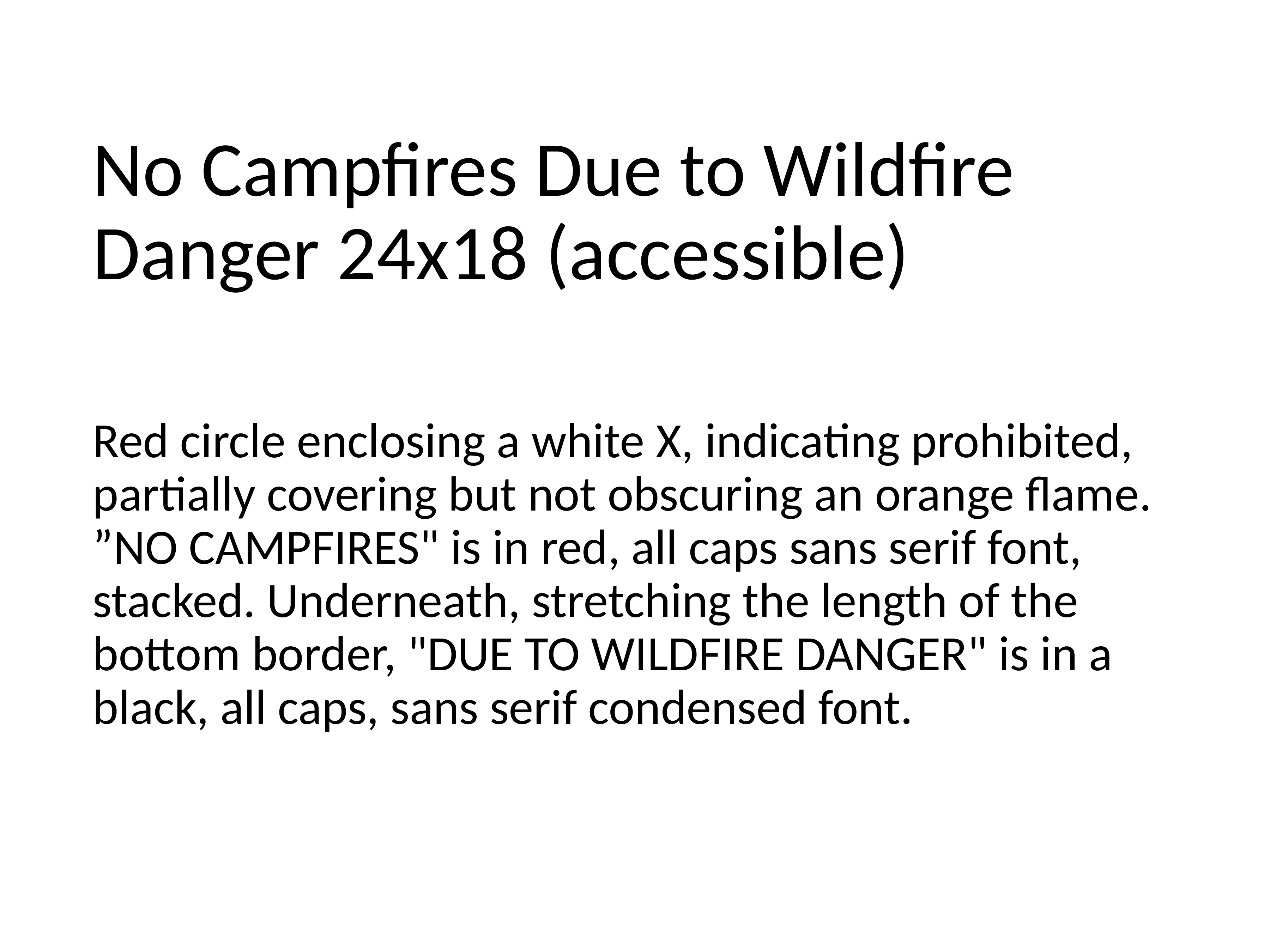

# No Campfires Due to Wildfire Danger 24x18 (accessible)
Red circle enclosing a white X, indicating prohibited, partially covering but not obscuring an orange flame. ”NO CAMPFIRES" is in red, all caps sans serif font, stacked. Underneath, stretching the length of the bottom border, "DUE TO WILDFIRE DANGER" is in a black, all caps, sans serif condensed font.